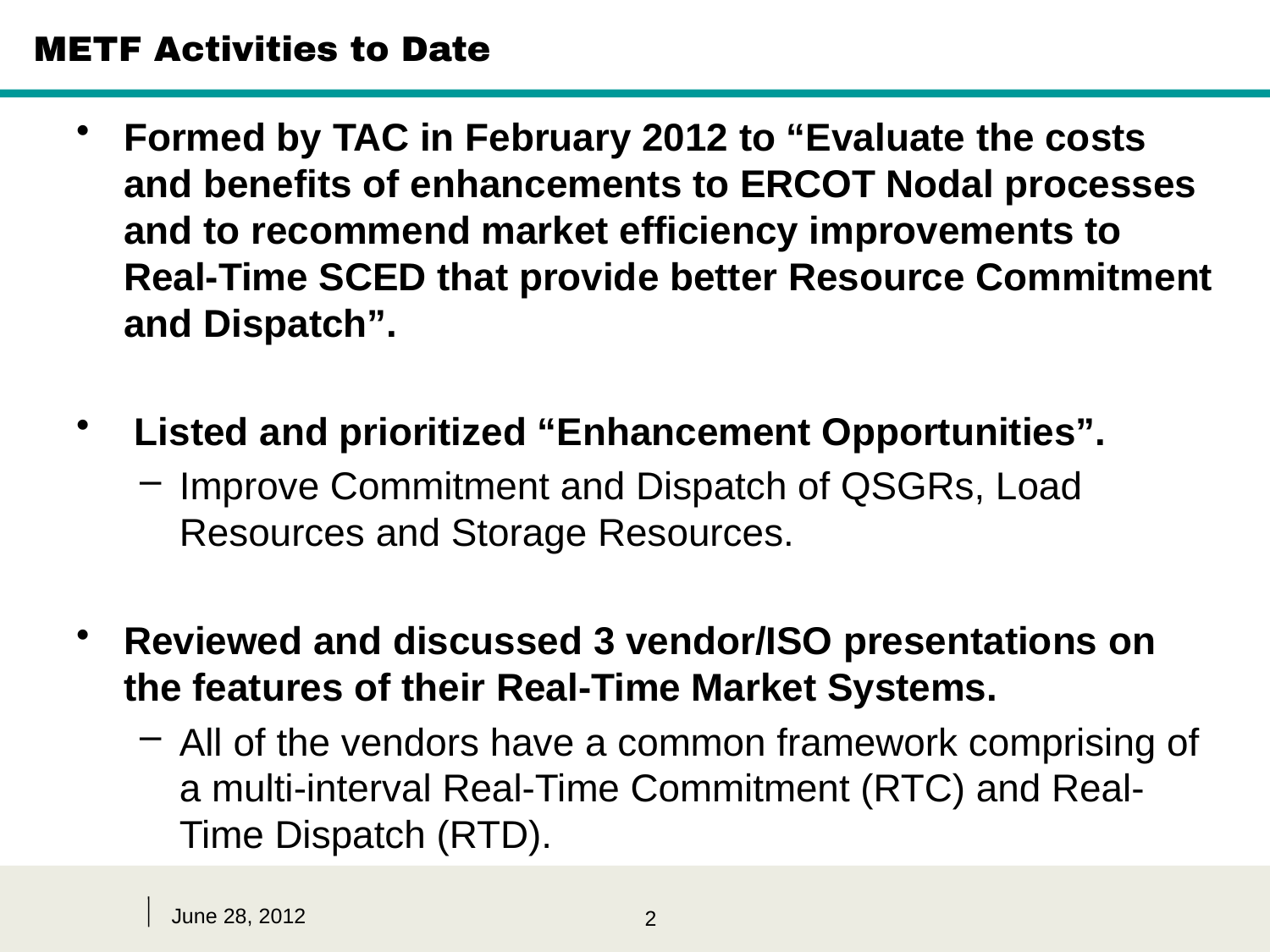

# METF Activities to Date
Formed by TAC in February 2012 to “Evaluate the costs and benefits of enhancements to ERCOT Nodal processes and to recommend market efficiency improvements to Real-Time SCED that provide better Resource Commitment and Dispatch”.

 Listed and prioritized “Enhancement Opportunities”.
Improve Commitment and Dispatch of QSGRs, Load Resources and Storage Resources.

Reviewed and discussed 3 vendor/ISO presentations on the features of their Real-Time Market Systems.
All of the vendors have a common framework comprising of a multi-interval Real-Time Commitment (RTC) and Real-Time Dispatch (RTD).

June 28, 2012